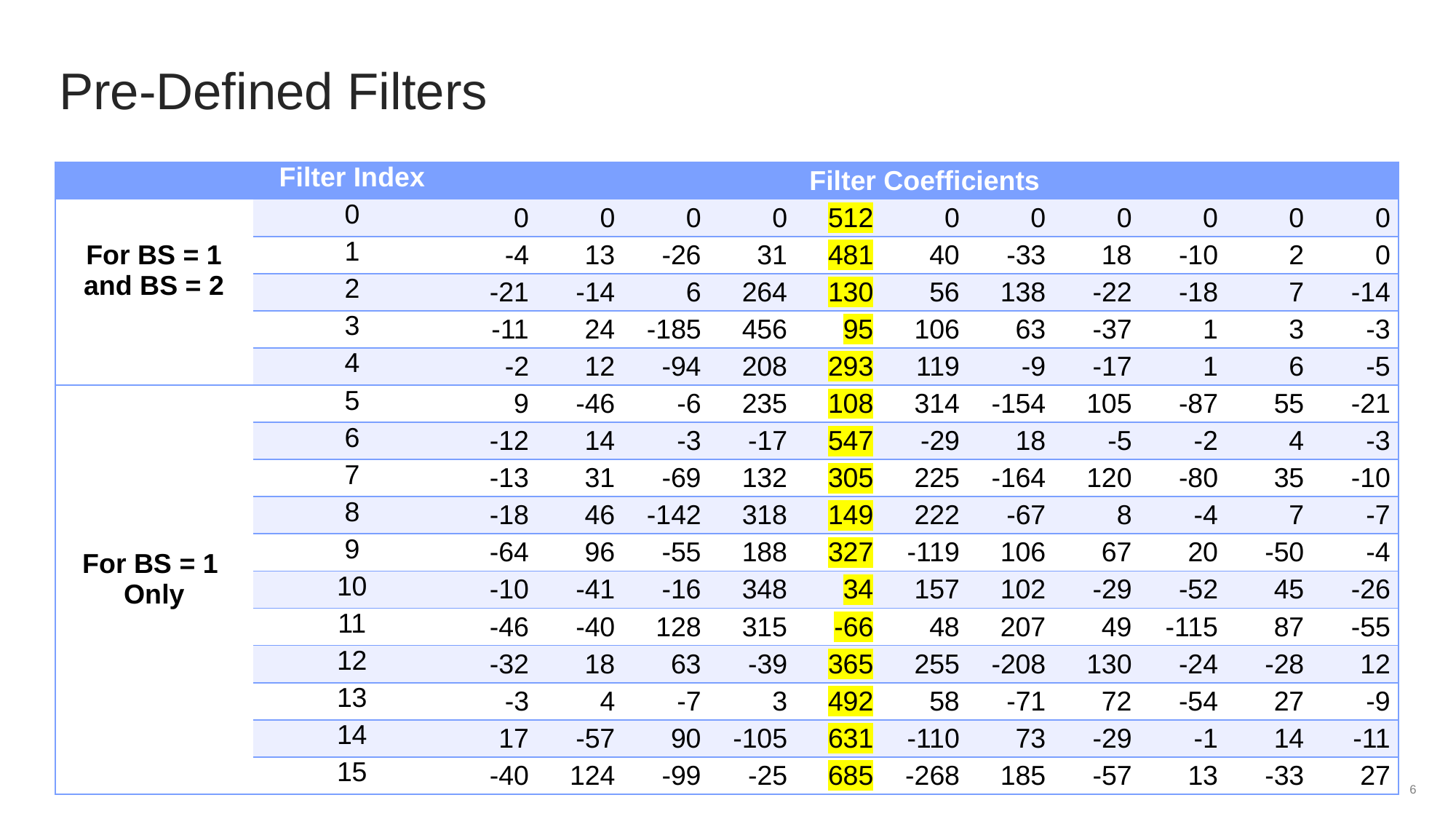

# Pre-Defined Filters
|  | Filter Index | Filter Coefficients |  |  |  |  |  |  |  |  |  |  |
| --- | --- | --- | --- | --- | --- | --- | --- | --- | --- | --- | --- | --- |
| For BS = 1 and BS = 2 | 0 | 0 | 0 | 0 | 0 | 512 | 0 | 0 | 0 | 0 | 0 | 0 |
|  | 1 | -4 | 13 | -26 | 31 | 481 | 40 | -33 | 18 | -10 | 2 | 0 |
|  | 2 | -21 | -14 | 6 | 264 | 130 | 56 | 138 | -22 | -18 | 7 | -14 |
|  | 3 | -11 | 24 | -185 | 456 | 95 | 106 | 63 | -37 | 1 | 3 | -3 |
|  | 4 | -2 | 12 | -94 | 208 | 293 | 119 | -9 | -17 | 1 | 6 | -5 |
| For BS = 1 Only | 5 | 9 | -46 | -6 | 235 | 108 | 314 | -154 | 105 | -87 | 55 | -21 |
|  | 6 | -12 | 14 | -3 | -17 | 547 | -29 | 18 | -5 | -2 | 4 | -3 |
|  | 7 | -13 | 31 | -69 | 132 | 305 | 225 | -164 | 120 | -80 | 35 | -10 |
|  | 8 | -18 | 46 | -142 | 318 | 149 | 222 | -67 | 8 | -4 | 7 | -7 |
|  | 9 | -64 | 96 | -55 | 188 | 327 | -119 | 106 | 67 | 20 | -50 | -4 |
|  | 10 | -10 | -41 | -16 | 348 | 34 | 157 | 102 | -29 | -52 | 45 | -26 |
|  | 11 | -46 | -40 | 128 | 315 | -66 | 48 | 207 | 49 | -115 | 87 | -55 |
|  | 12 | -32 | 18 | 63 | -39 | 365 | 255 | -208 | 130 | -24 | -28 | 12 |
|  | 13 | -3 | 4 | -7 | 3 | 492 | 58 | -71 | 72 | -54 | 27 | -9 |
|  | 14 | 17 | -57 | 90 | -105 | 631 | -110 | 73 | -29 | -1 | 14 | -11 |
|  | 15 | -40 | 124 | -99 | -25 | 685 | -268 | 185 | -57 | 13 | -33 | 27 |